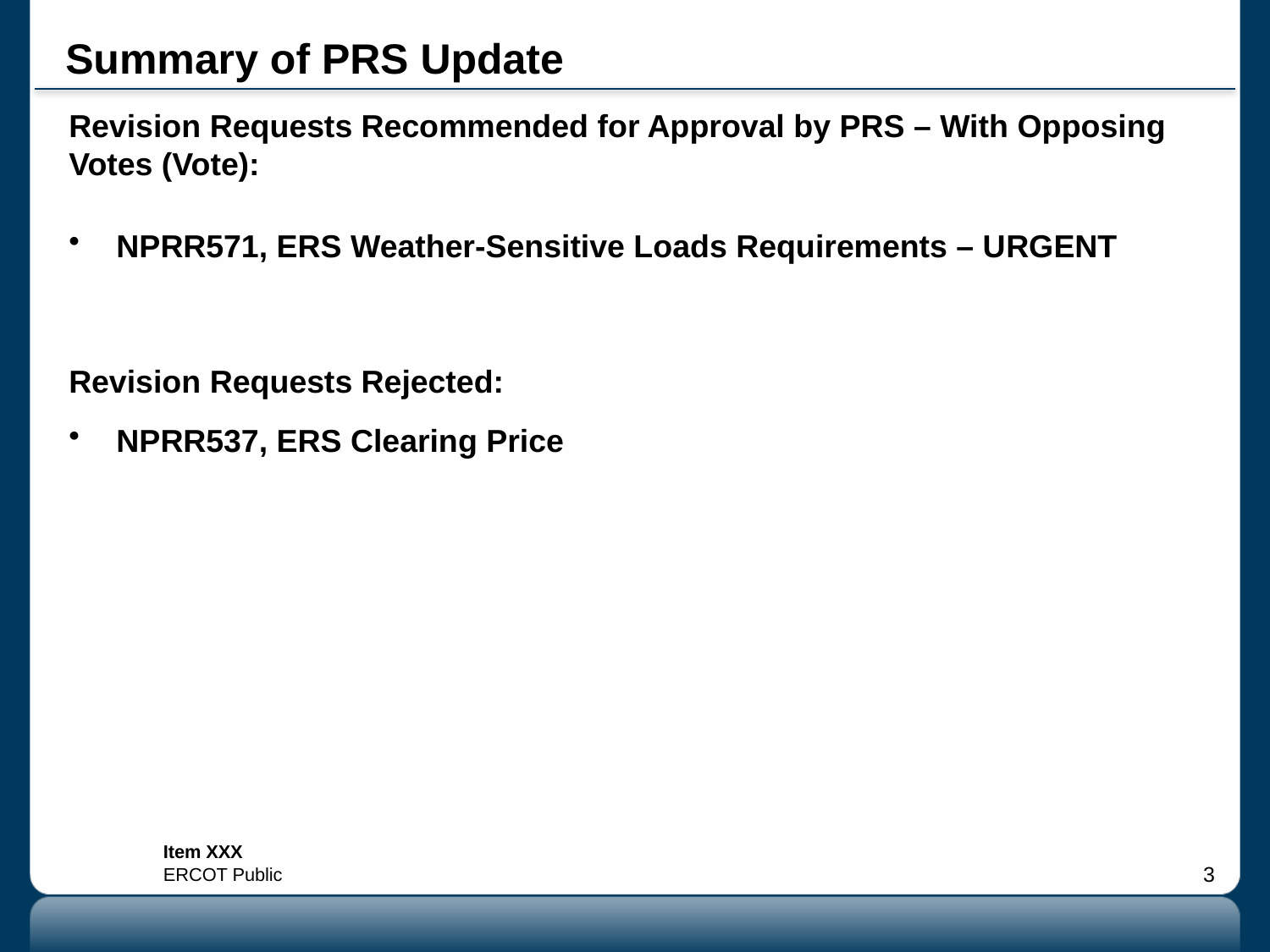

# Summary of PRS Update
Revision Requests Recommended for Approval by PRS – With Opposing Votes (Vote):

NPRR571, ERS Weather-Sensitive Loads Requirements – Urgent

Revision Requests Rejected:
NPRR537, ERS Clearing Price